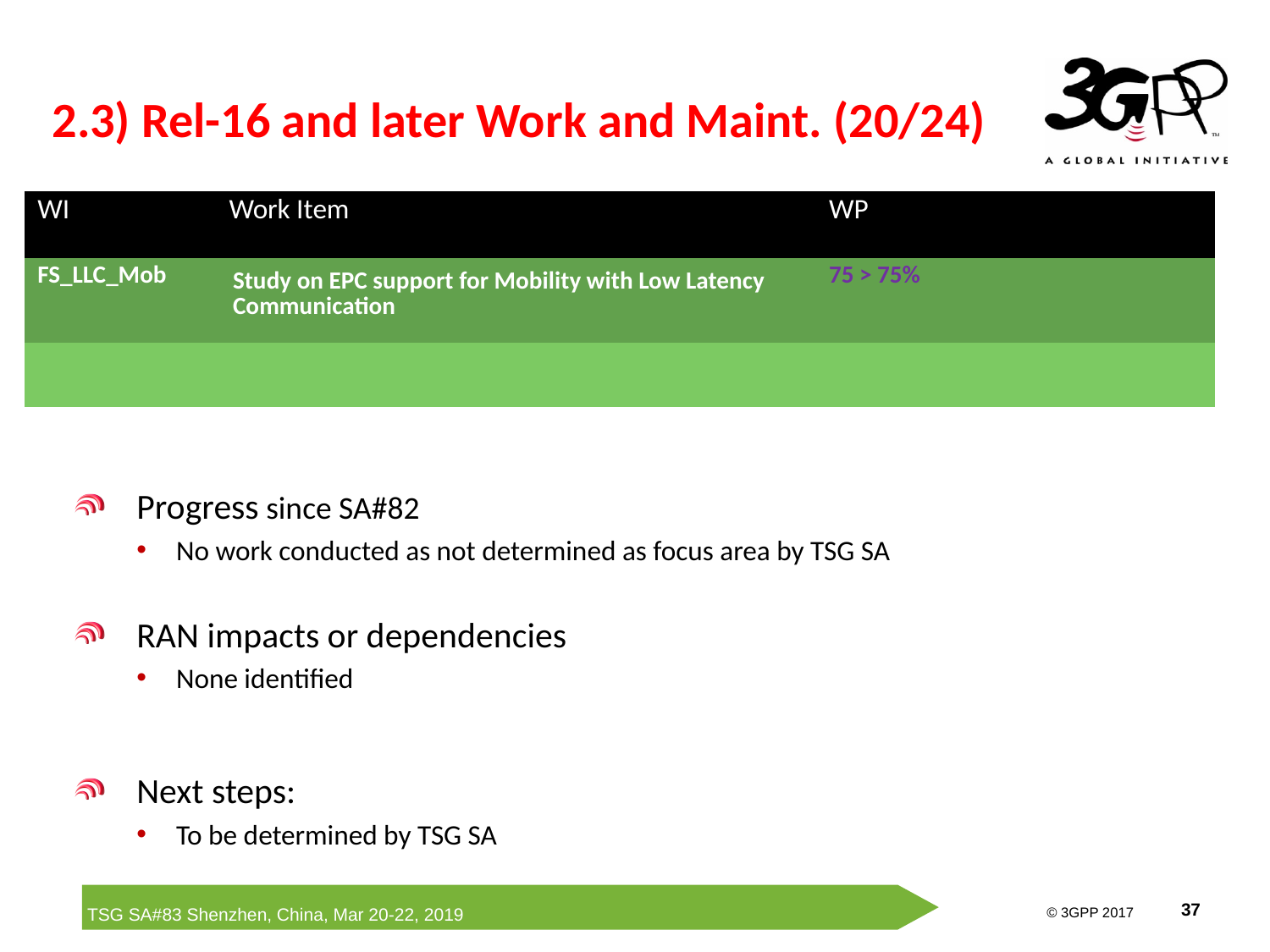

# 2.3) Rel-16 and later Work and Maint. (20/24)
| WI | Work Item | WP |  |  |
| --- | --- | --- | --- | --- |
| FS\_LLC\_Mob | Study on EPC support for Mobility with Low Latency Communication | 75 > 75% |  |  |
|  |  |  |  |  |
Progress since SA#82
No work conducted as not determined as focus area by TSG SA

RAN impacts or dependencies
None identified

Next steps:
To be determined by TSG SA